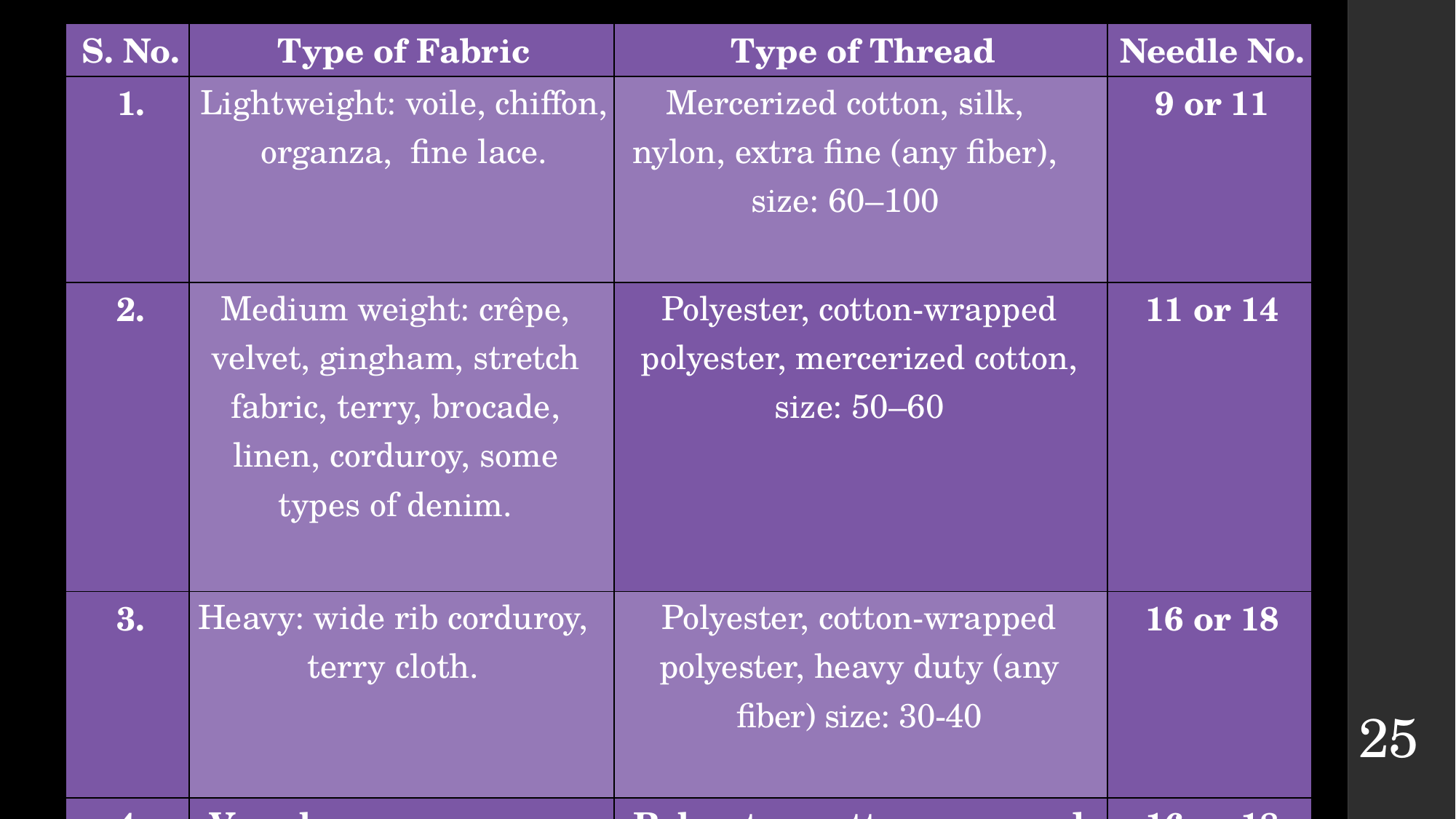

| S. No. | Type of Fabric | Type of Thread | Needle No. |
| --- | --- | --- | --- |
| 1. | Lightweight: voile, chiffon, organza, fine lace. | Mercerized cotton, silk, nylon, extra fine (any fiber), size: 60–100 | 9 or 11 |
| 2. | Medium weight: crêpe, velvet, gingham, stretch fabric, terry, brocade, linen, corduroy, some types of denim. | Polyester, cotton-wrapped polyester, mercerized cotton, size: 50–60 | 11 or 14 |
| 3. | Heavy: wide rib corduroy, terry cloth. | Polyester, cotton-wrapped polyester, heavy duty (any fiber) size: 30-40 | 16 or 18 |
| 4. | Very heavy: canvas, upholstery fabric | Polyester, cotton-wrapped polyester, heavy duty (any fiber) size: 20 | 16 or 18 |
25